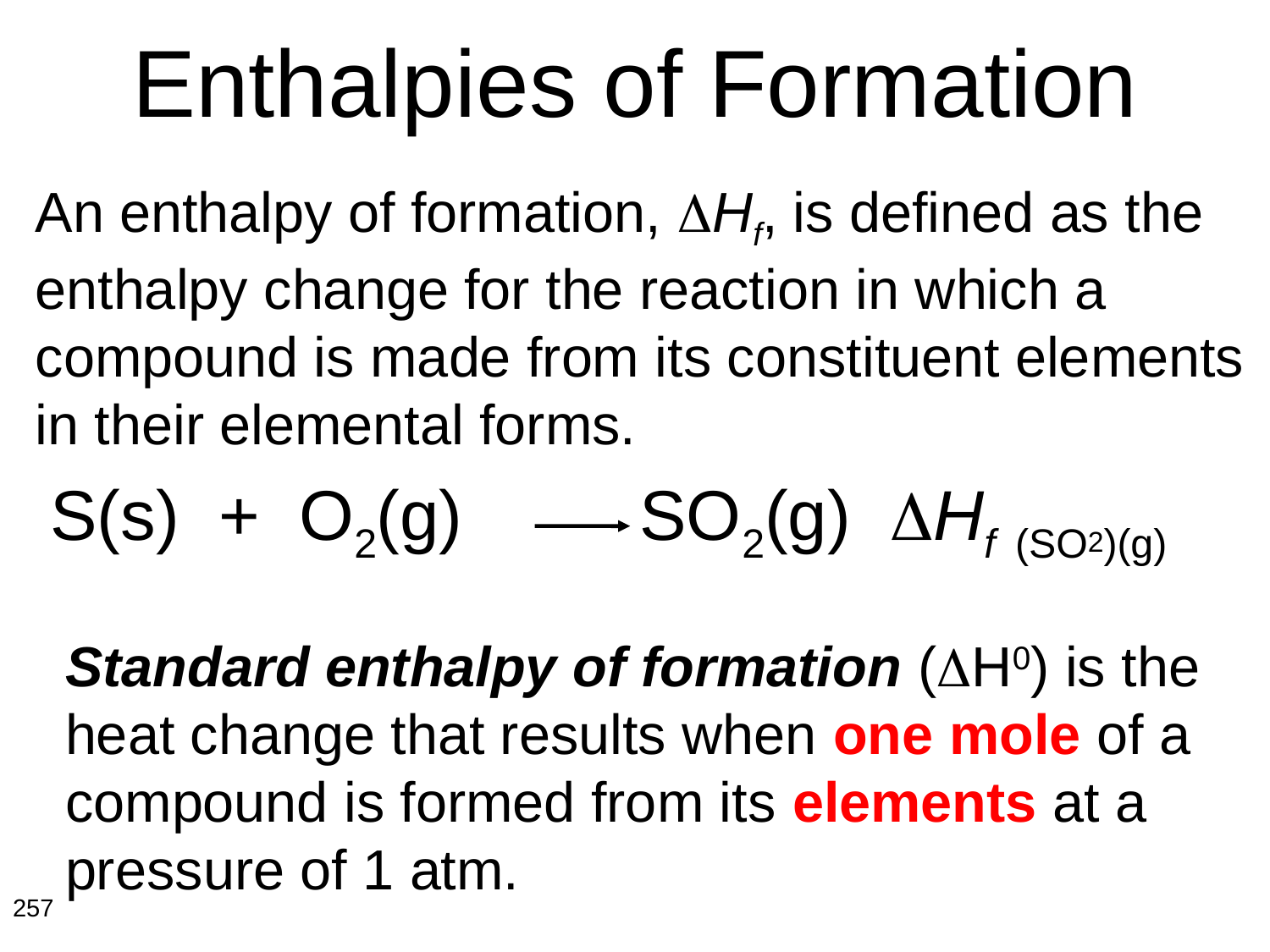

# Enthalpies of Formation
	An enthalpy of formation, ΔHf, is defined as the enthalpy change for the reaction in which a compound is made from its constituent elements in their elemental forms.
    S(s)  +  O2(g)         SO2(g)  ΔHf (SO2)(g)

Standard enthalpy of formation (ΔH0) is the heat change that results when one mole of a compound is formed from its elements at a pressure of 1 atm.
257